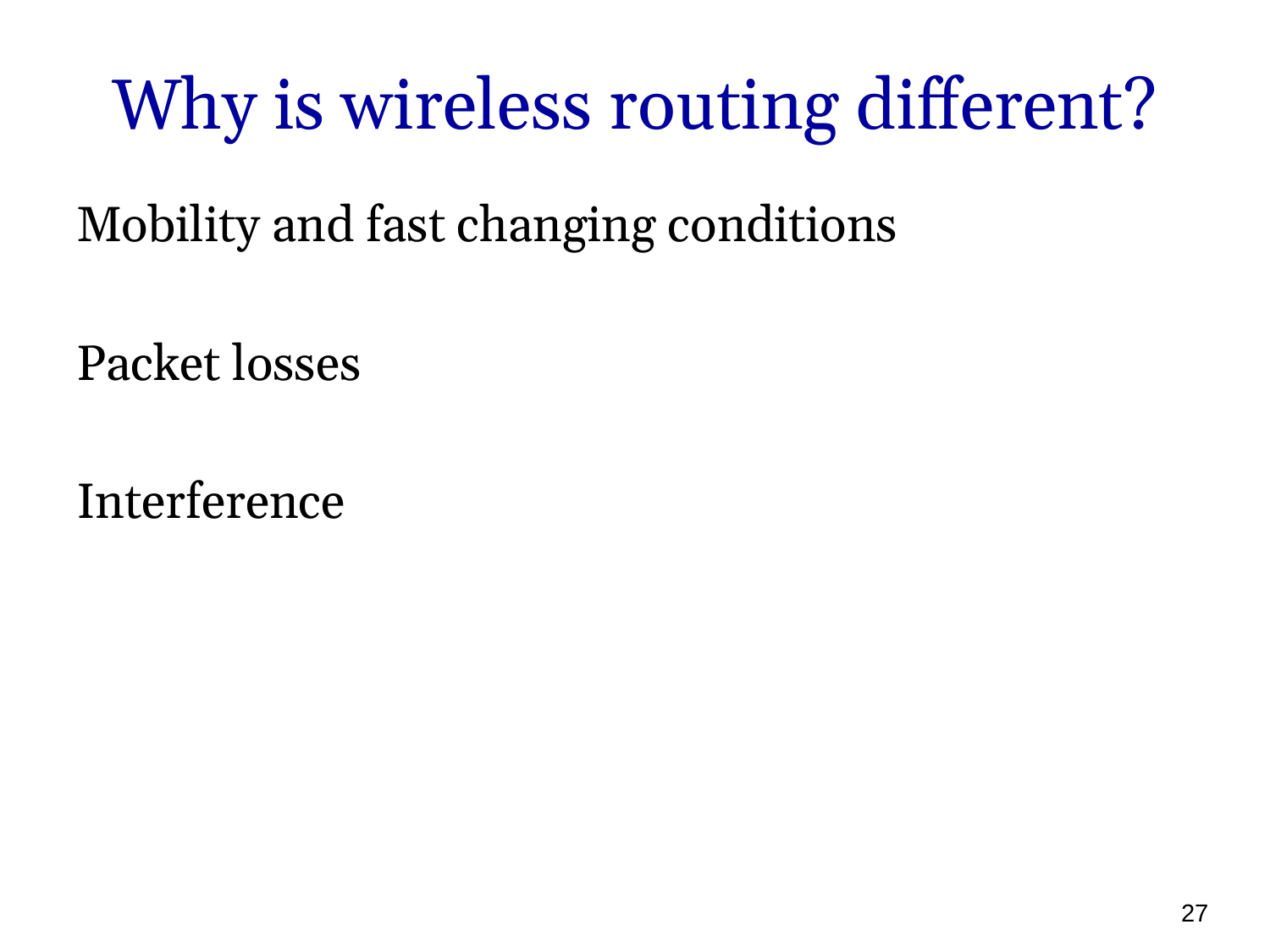

# Why is wireless routing different?
Mobility and fast changing conditions

Packet losses

Interference
27